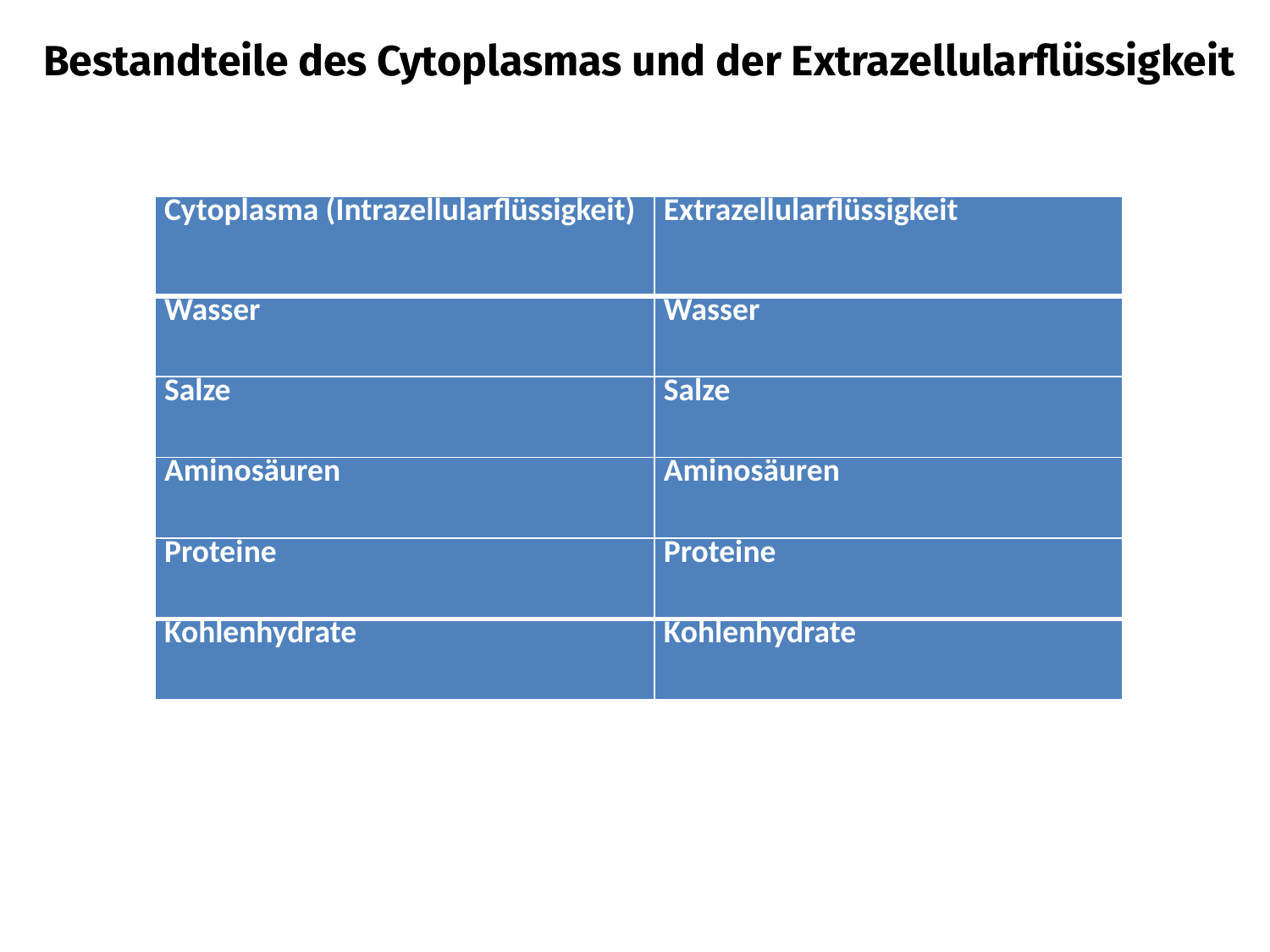

Bestandteile des Cytoplasmas und der Extrazellularflüssigkeit

| Cytoplasma (Intrazellularflüssigkeit) | Extrazellularflüssigkeit |
| --- | --- |
| Wasser | Wasser |
| Salze | Salze |
| Aminosäuren | Aminosäuren |
| Proteine | Proteine |
| Kohlenhydrate | Kohlenhydrate |